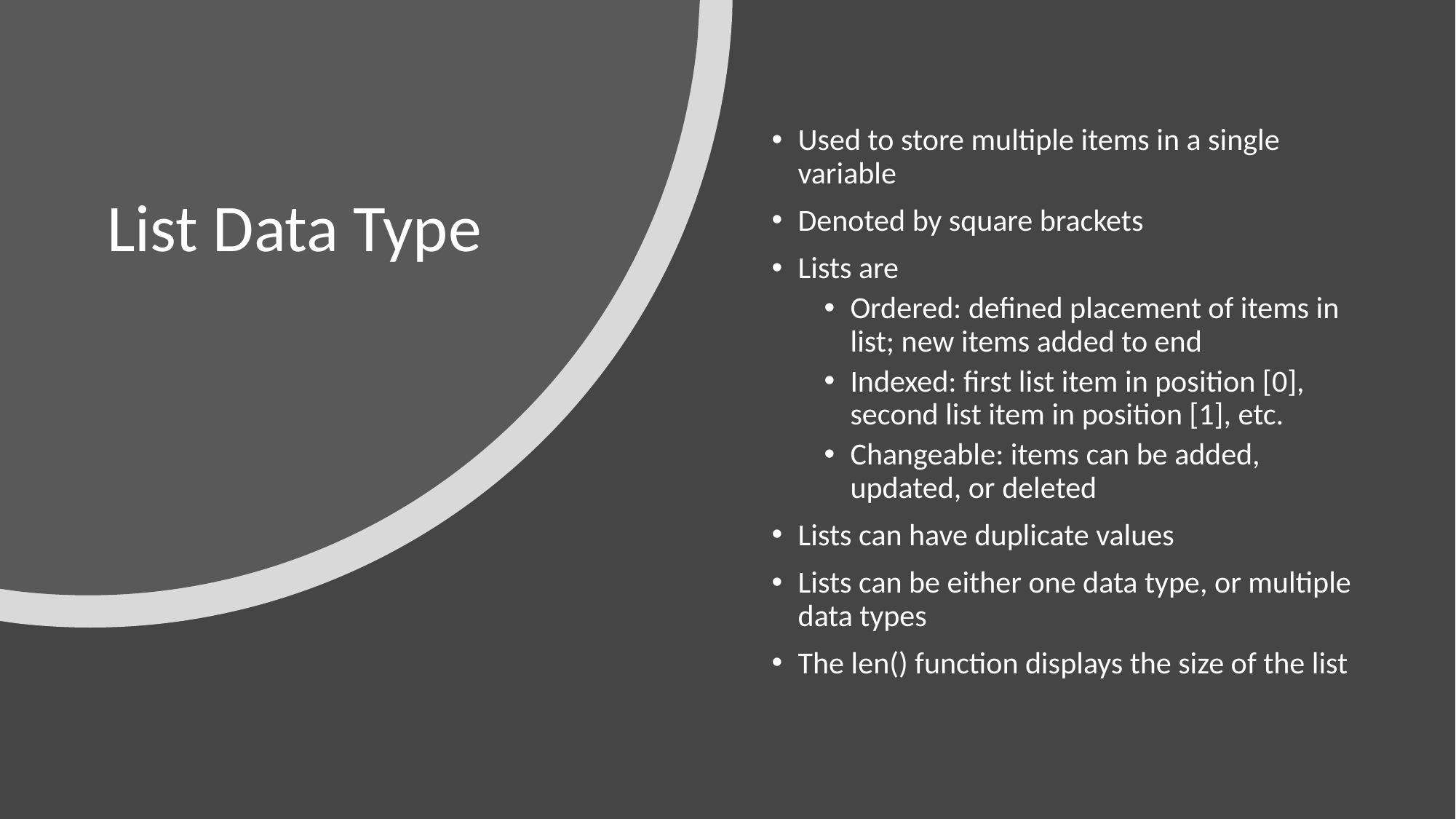

# List Data Type
Used to store multiple items in a single variable
Denoted by square brackets
Lists are
Ordered: defined placement of items in list; new items added to end
Indexed: first list item in position [0], second list item in position [1], etc.
Changeable: items can be added, updated, or deleted
Lists can have duplicate values
Lists can be either one data type, or multiple data types
The len() function displays the size of the list